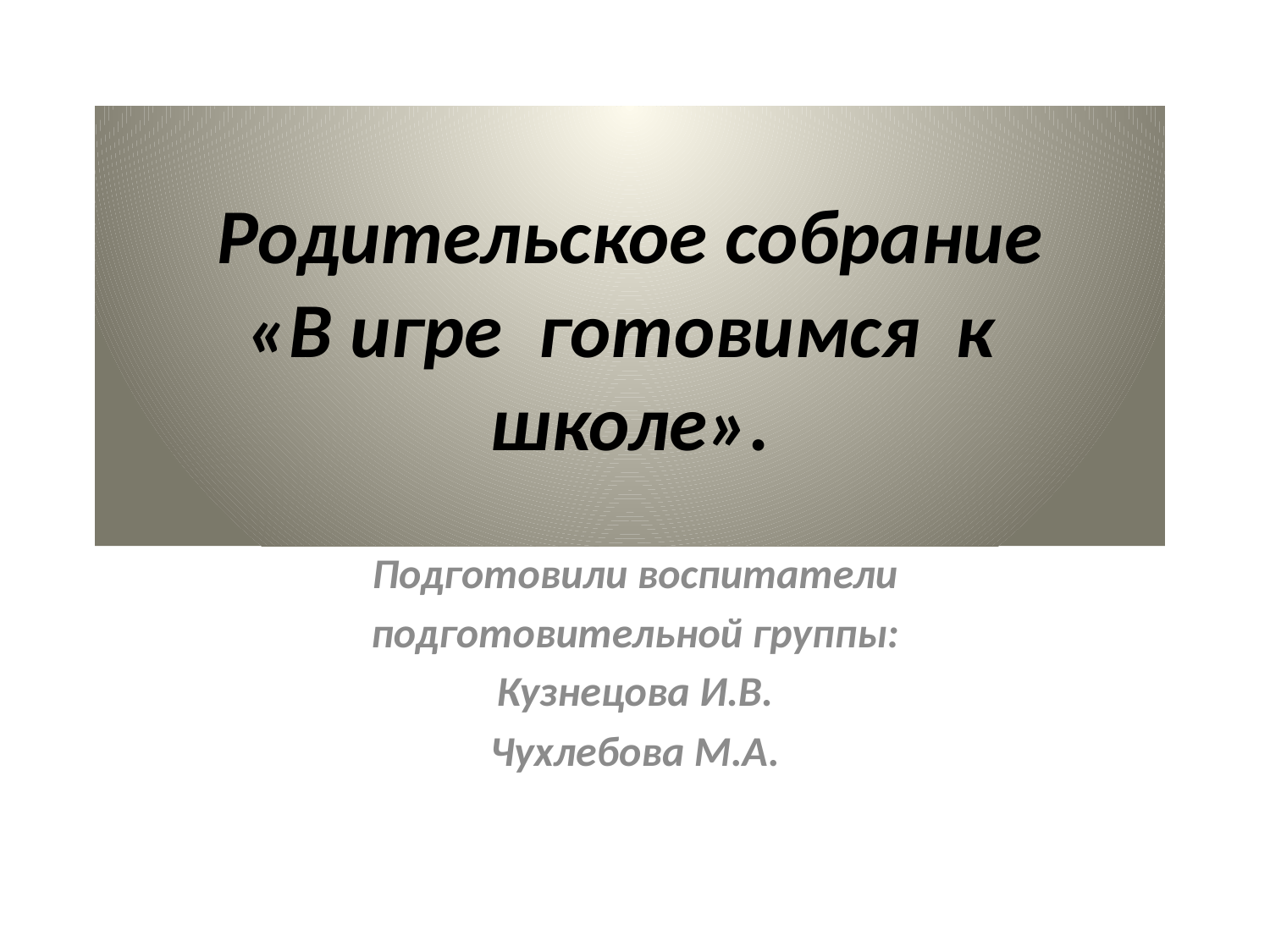

# Родительское собрание «В игре  готовимся  к  школе».
Подготовили воспитатели
подготовительной группы:
Кузнецова И.В.
Чухлебова М.А.